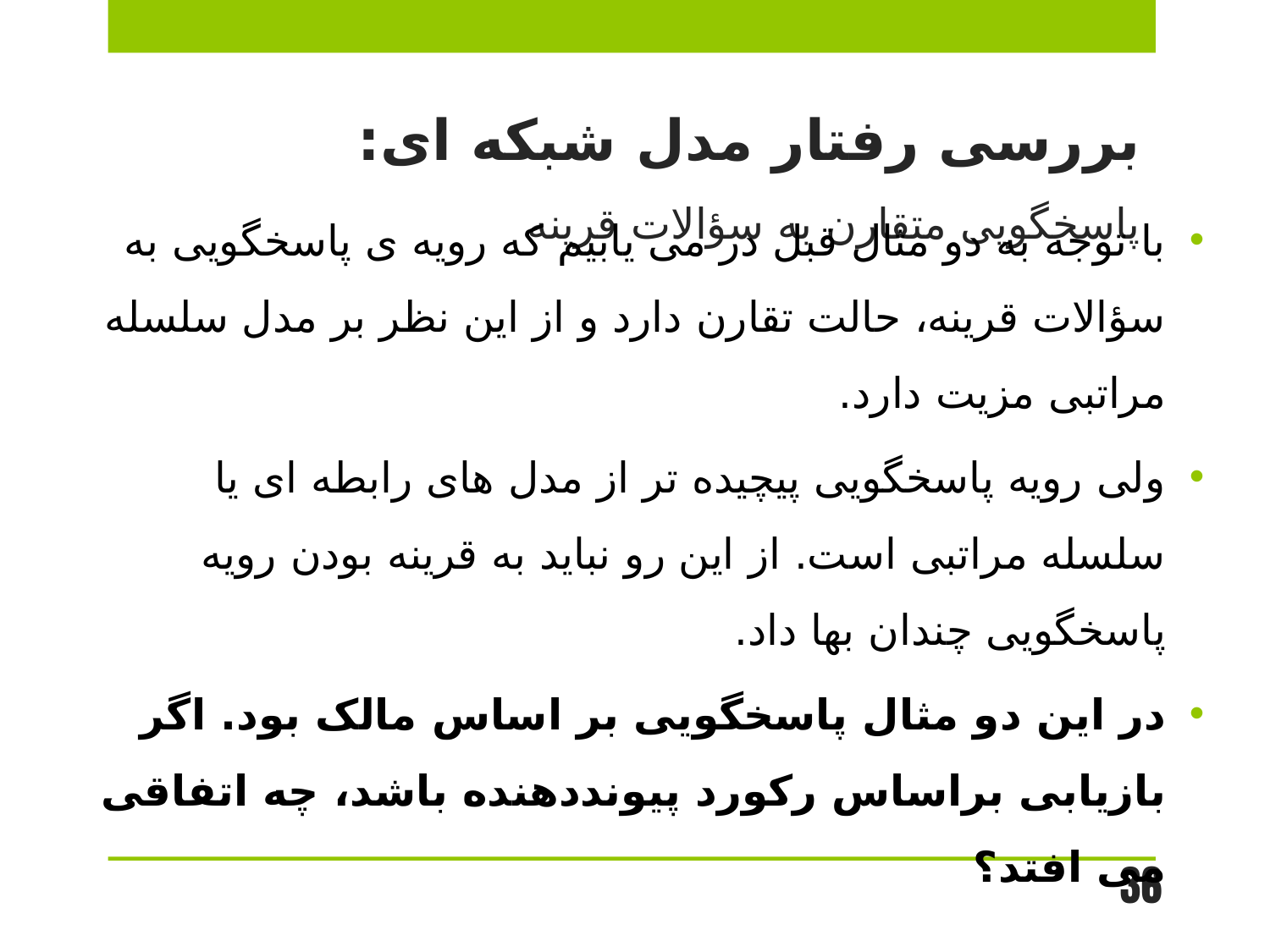

# بررسی رفتار مدل شبکه ای: پاسخگویی متقارن به سؤالات قرینه
با توجه به دو مثال قبل در می یابیم که رویه ی پاسخگویی به سؤالات قرینه، حالت تقارن دارد و از این نظر بر مدل سلسله مراتبی مزیت دارد.
ولی رویه پاسخگویی پیچیده تر از مدل های رابطه ای یا سلسله مراتبی است. از این رو نباید به قرینه بودن رویه پاسخگویی چندان بها داد.
در این دو مثال پاسخگویی بر اساس مالک بود. اگر بازیابی براساس رکورد پیونددهنده باشد، چه اتفاقی می افتد؟
36